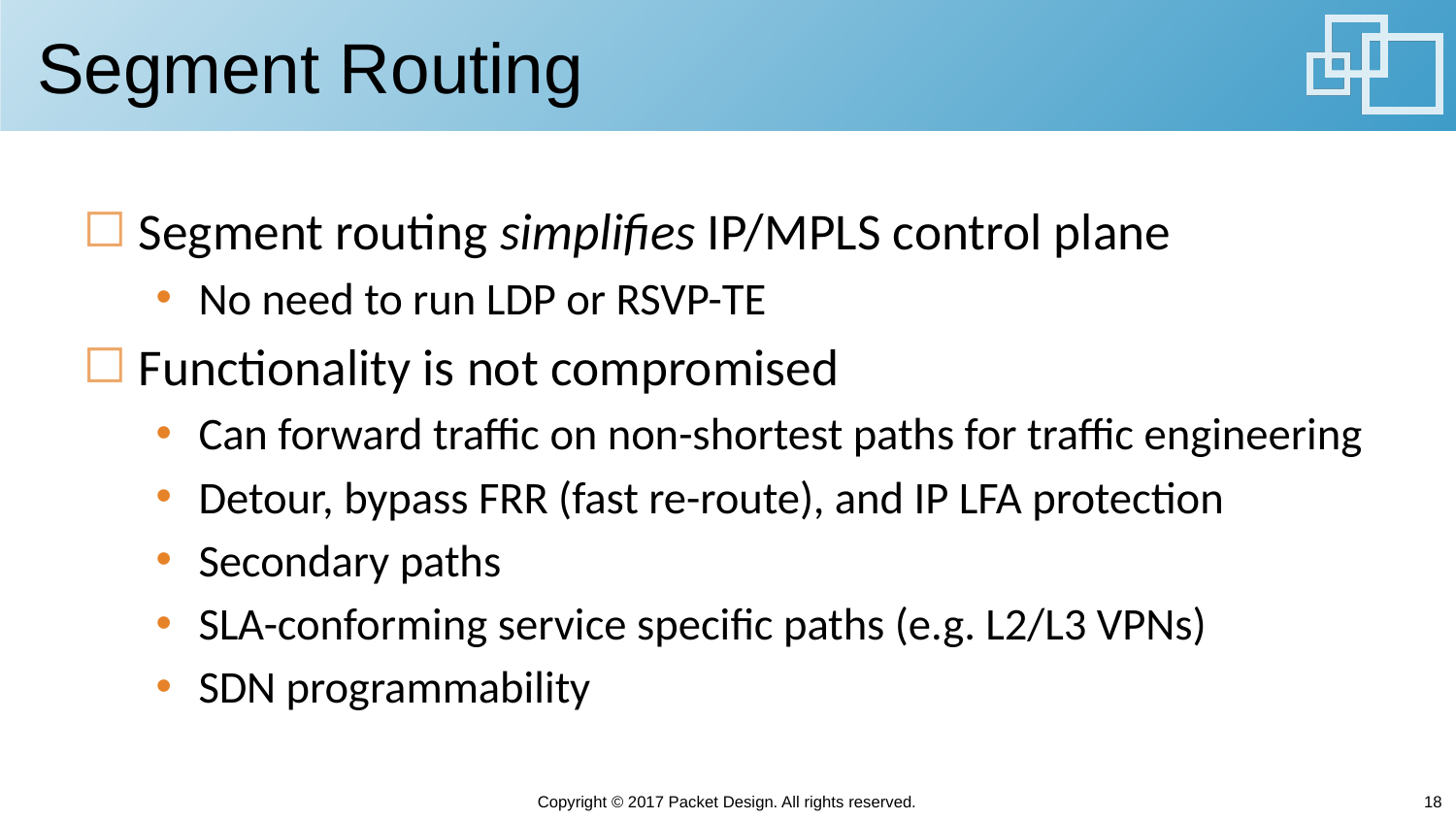

# Segment Routing
Segment routing simplifies IP/MPLS control plane
No need to run LDP or RSVP-TE
Functionality is not compromised
Can forward traffic on non-shortest paths for traffic engineering
Detour, bypass FRR (fast re-route), and IP LFA protection
Secondary paths
SLA-conforming service specific paths (e.g. L2/L3 VPNs)
SDN programmability
Copyright © 2017 Packet Design. All rights reserved.
18